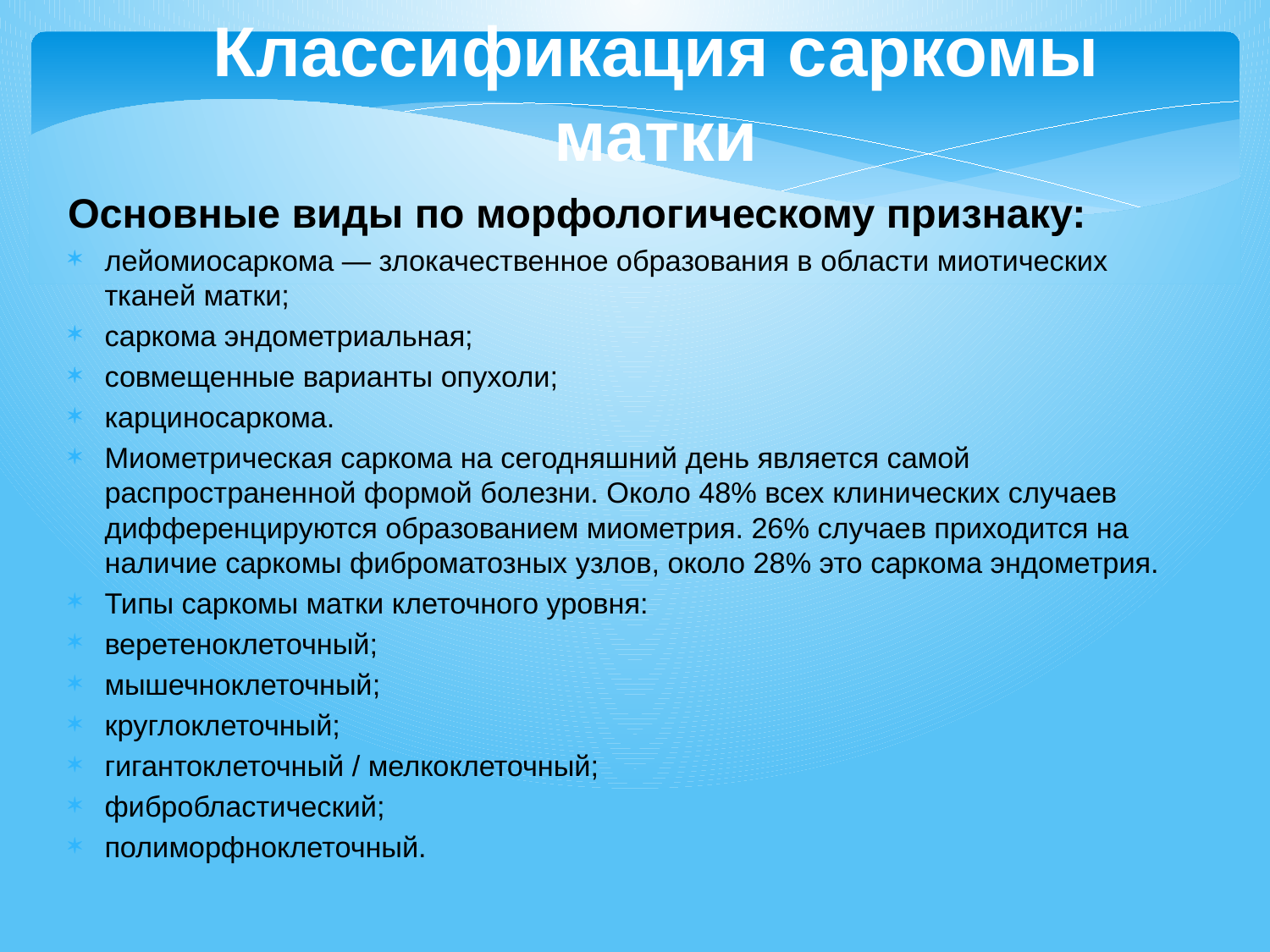

Классификация саркомы матки

Основные виды по морфологическому признаку:
лейомиосаркома — злокачественное образования в области миотических тканей матки;
саркома эндометриальная;
совмещенные варианты опухоли;
карциносаркома.
Миометрическая саркома на сегодняшний день является самой распространенной формой болезни. Около 48% всех клинических случаев дифференцируются образованием миометрия. 26% случаев приходится на наличие саркомы фиброматозных узлов, около 28% это саркома эндометрия.
Типы саркомы матки клеточного уровня:
веретеноклеточный;
мышечноклеточный;
круглоклеточный;
гигантоклеточный / мелкоклеточный;
фибробластический;
полиморфноклеточный.